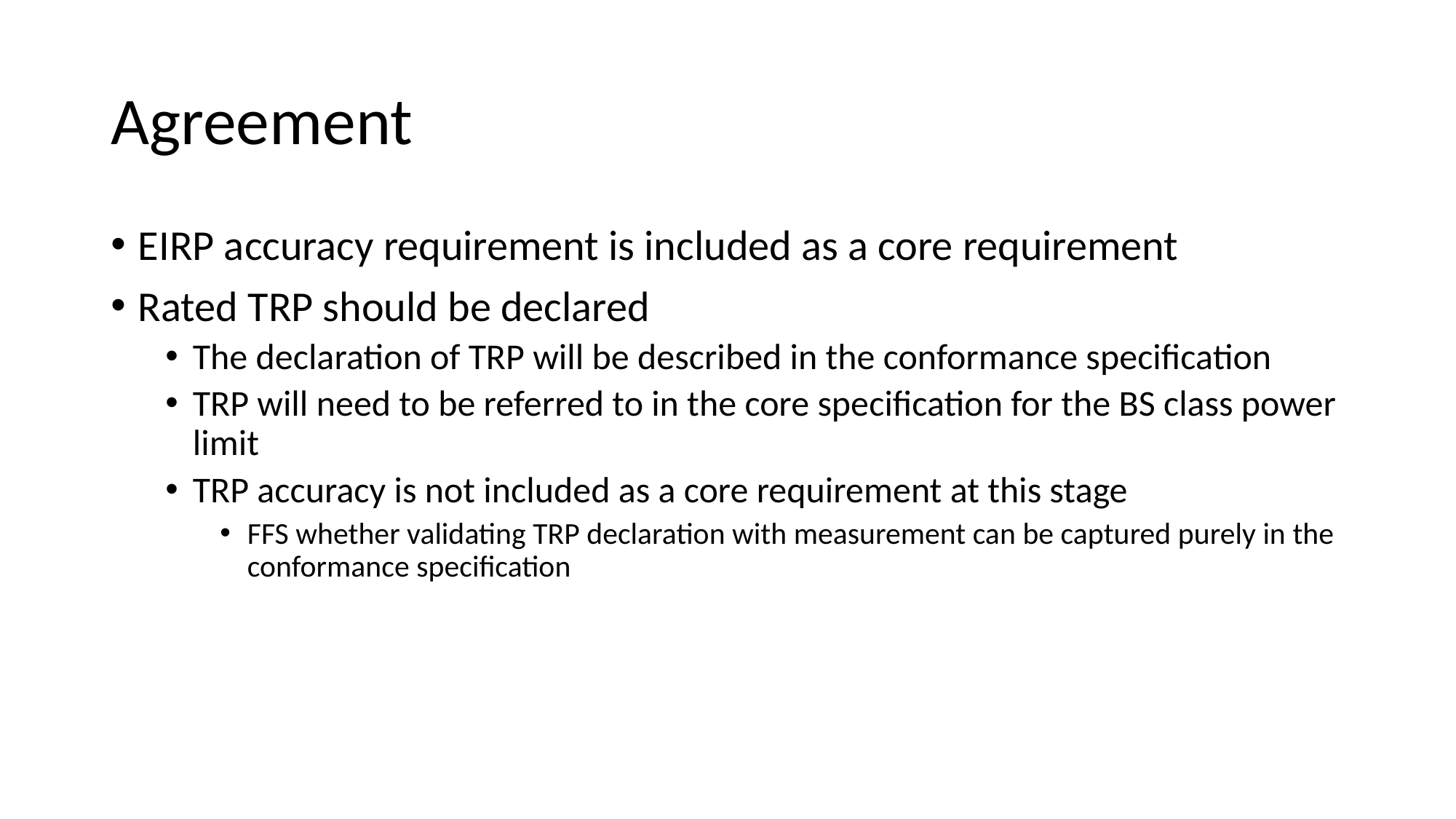

# Agreement
EIRP accuracy requirement is included as a core requirement
Rated TRP should be declared
The declaration of TRP will be described in the conformance specification
TRP will need to be referred to in the core specification for the BS class power limit
TRP accuracy is not included as a core requirement at this stage
FFS whether validating TRP declaration with measurement can be captured purely in the conformance specification